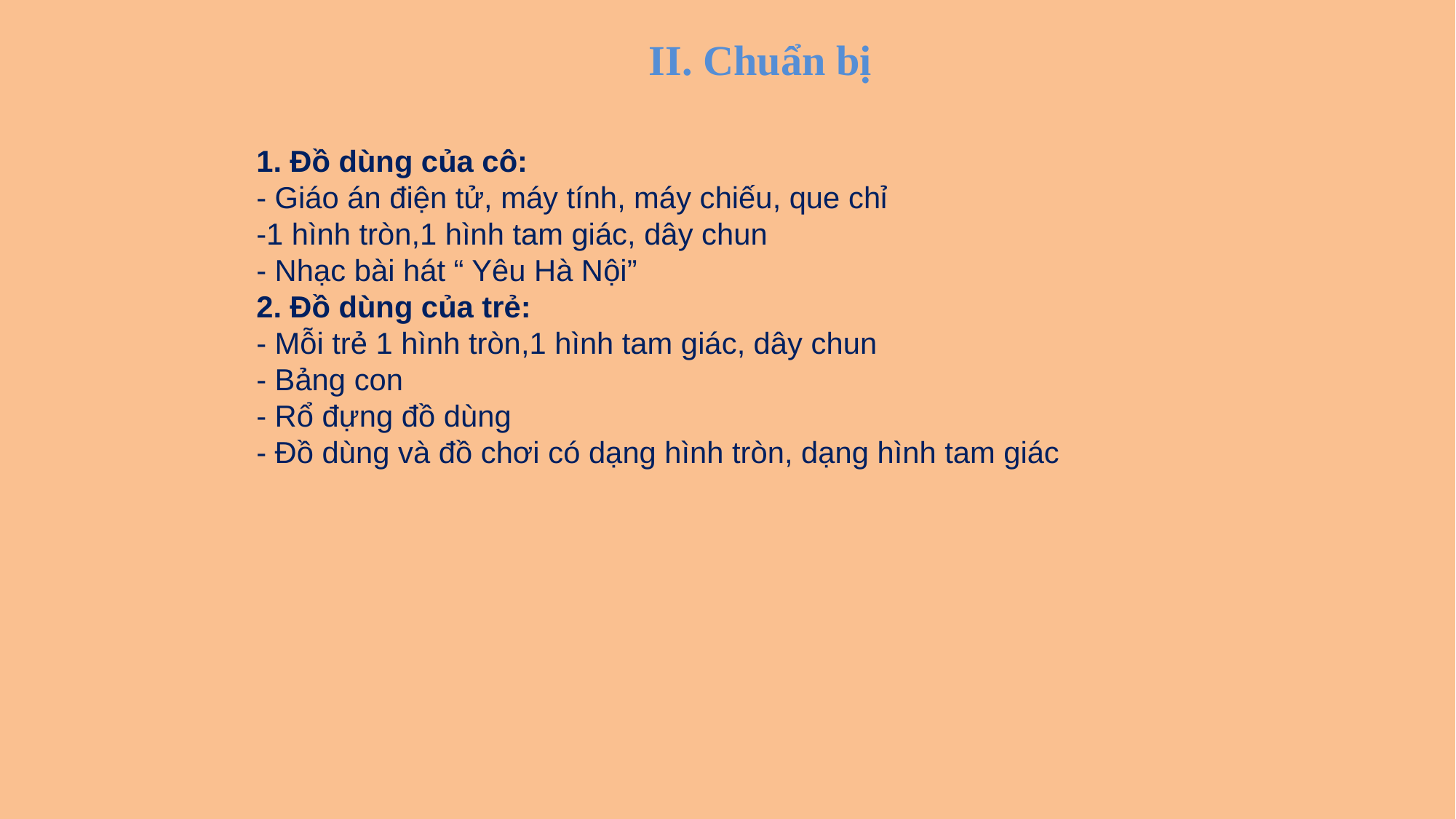

II. Chuẩn bị
1. Đồ dùng của cô:
- Giáo án điện tử, máy tính, máy chiếu, que chỉ
-1 hình tròn,1 hình tam giác, dây chun
- Nhạc bài hát “ Yêu Hà Nội”
2. Đồ dùng của trẻ:
- Mỗi trẻ 1 hình tròn,1 hình tam giác, dây chun
- Bảng con
- Rổ đựng đồ dùng
- Đồ dùng và đồ chơi có dạng hình tròn, dạng hình tam giác